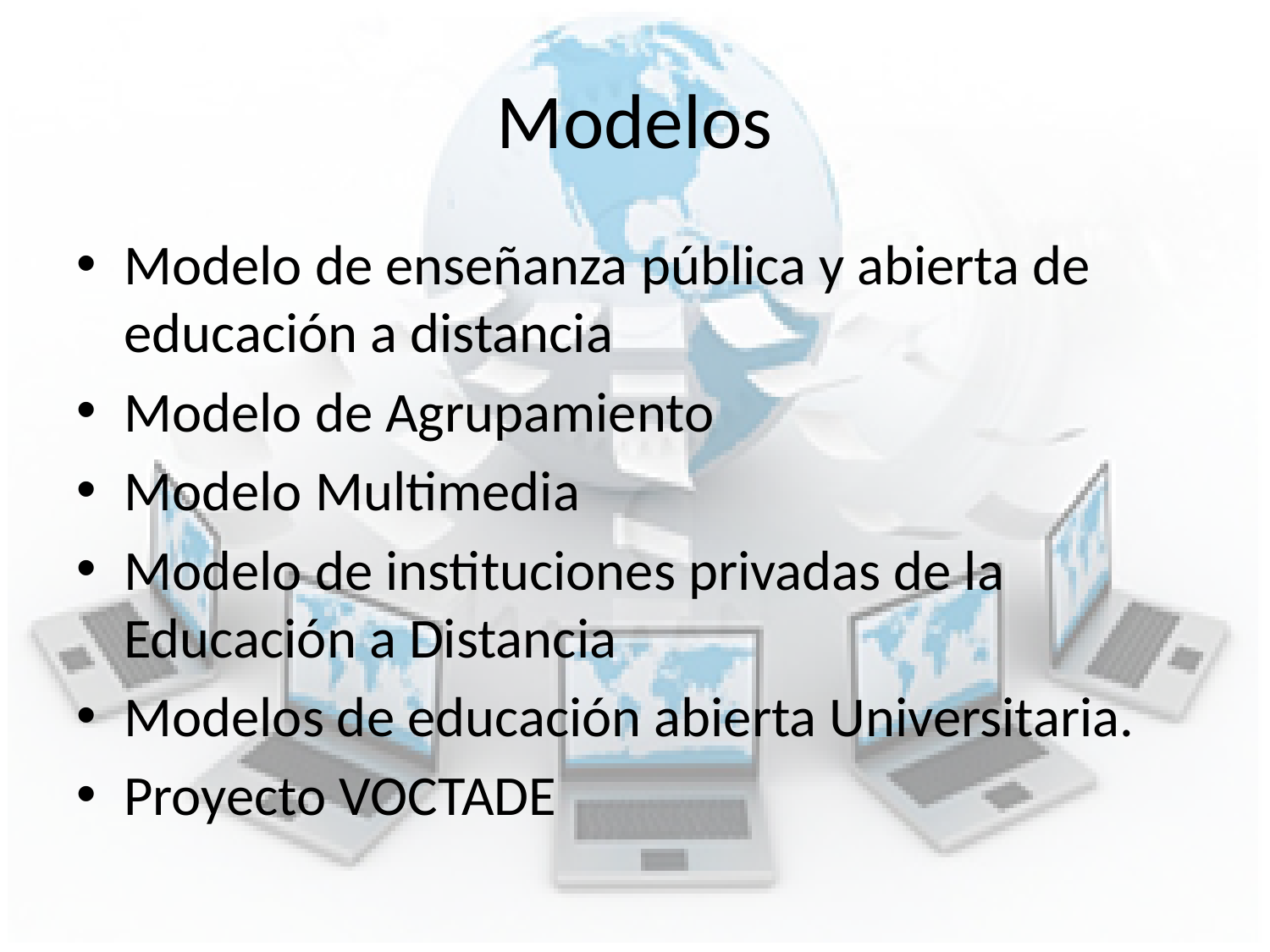

# Modelos
Modelo de enseñanza pública y abierta de educación a distancia
Modelo de Agrupamiento
Modelo Multimedia
Modelo de instituciones privadas de la Educación a Distancia
Modelos de educación abierta Universitaria.
Proyecto VOCTADE